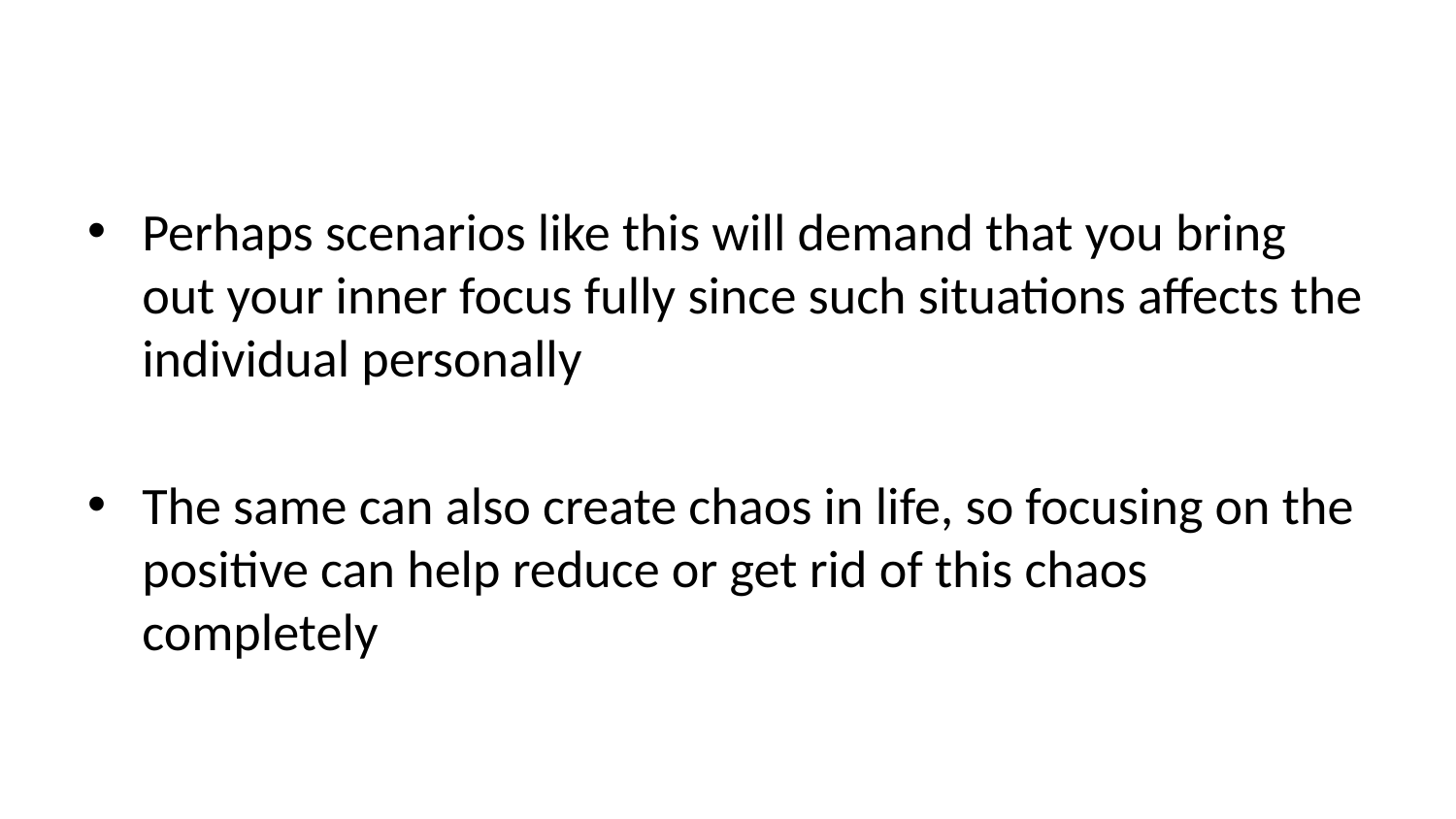

Perhaps scenarios like this will demand that you bring out your inner focus fully since such situations affects the individual personally

The same can also create chaos in life, so focusing on the positive can help reduce or get rid of this chaos completely